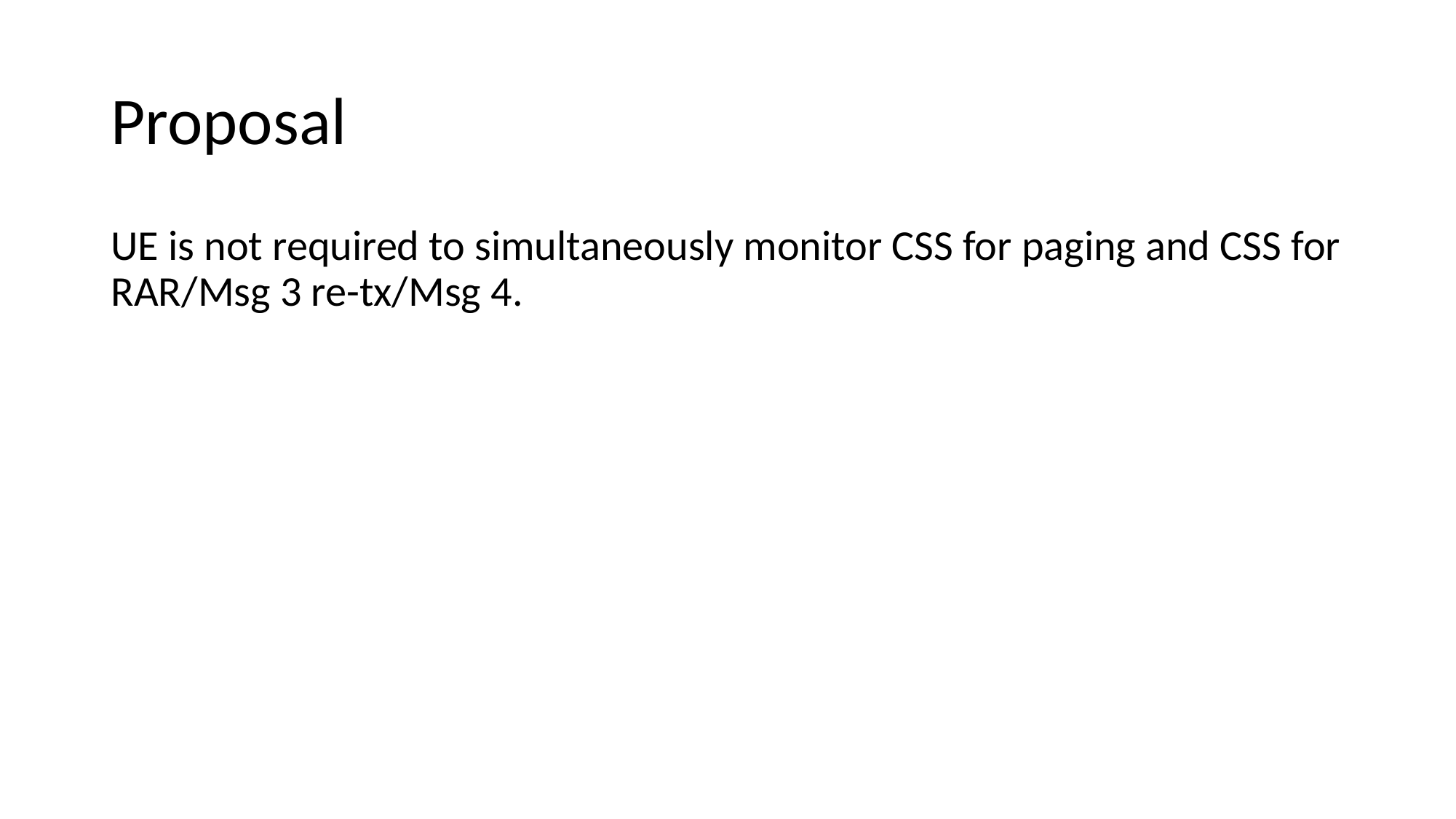

# Proposal
UE is not required to simultaneously monitor CSS for paging and CSS for RAR/Msg 3 re-tx/Msg 4.